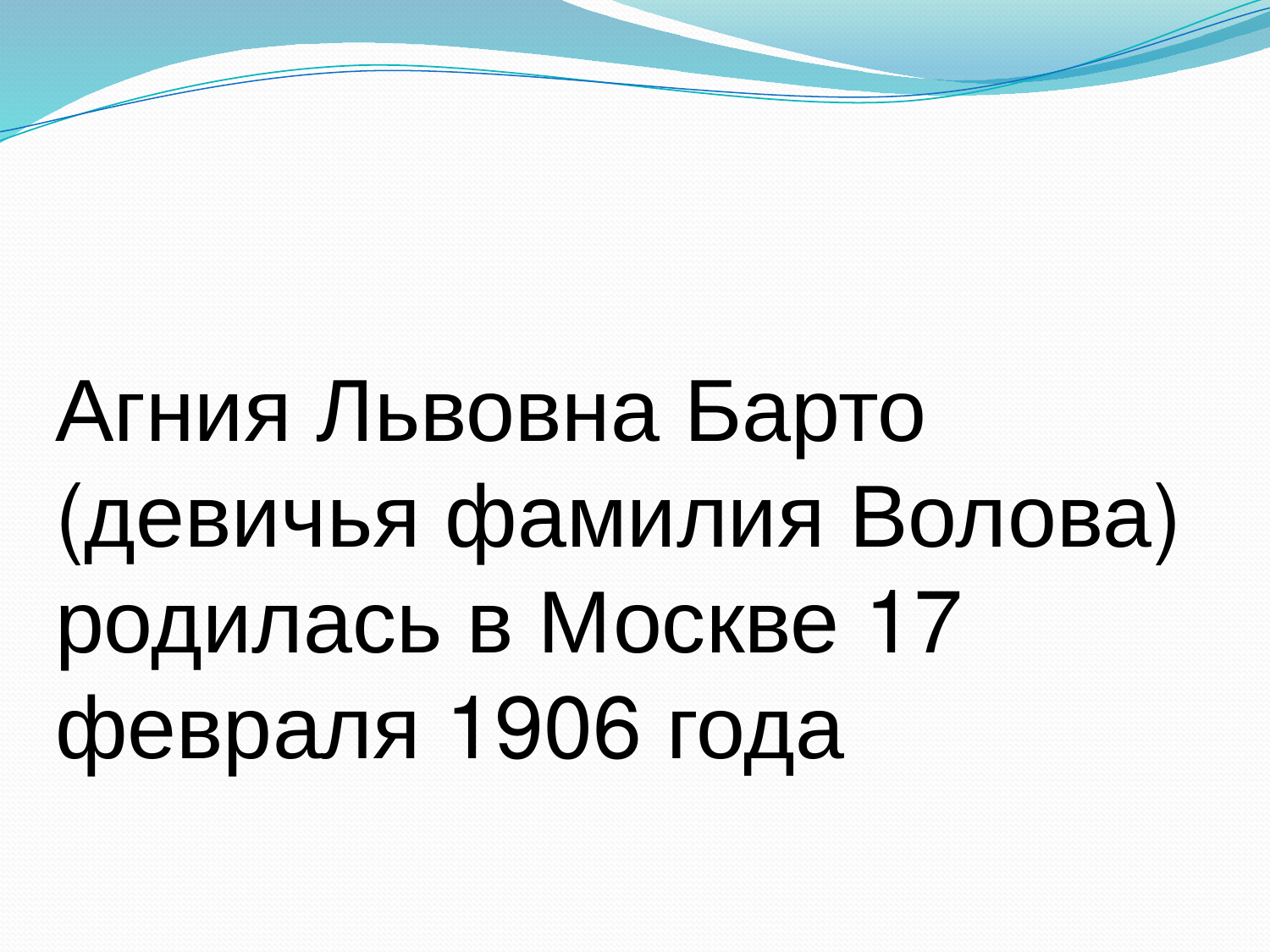

# Агния Львовна Барто (девичья фамилия Волова) родилась в Москве 17 февраля 1906 года